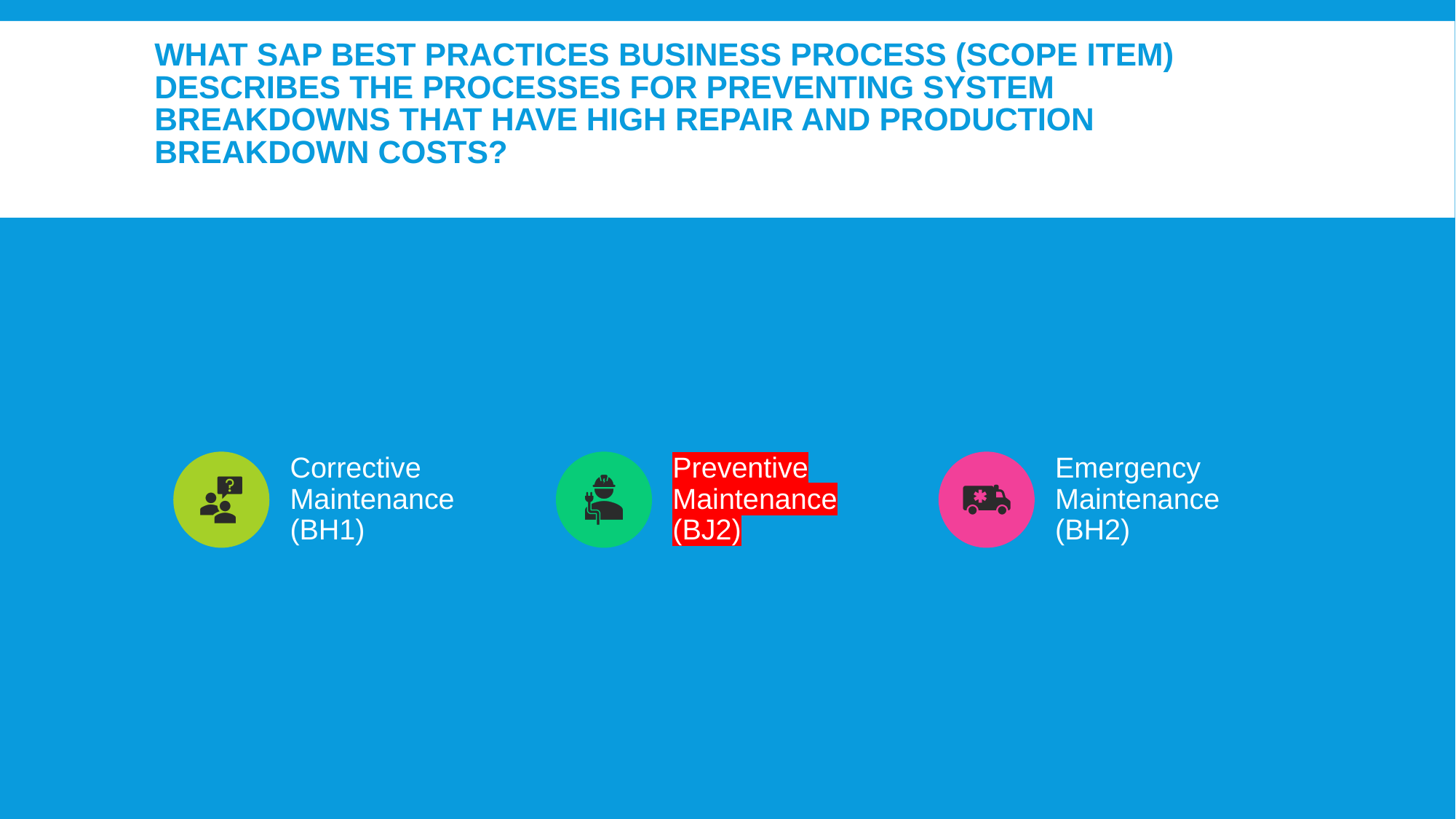

# What SAP Best Practices business process (scope item) describes the processes for preventing system breakdowns that have high repair and production breakdown costs?
Corrective Maintenance (BH1)
Preventive Maintenance (BJ2)
Emergency Maintenance (BH2)